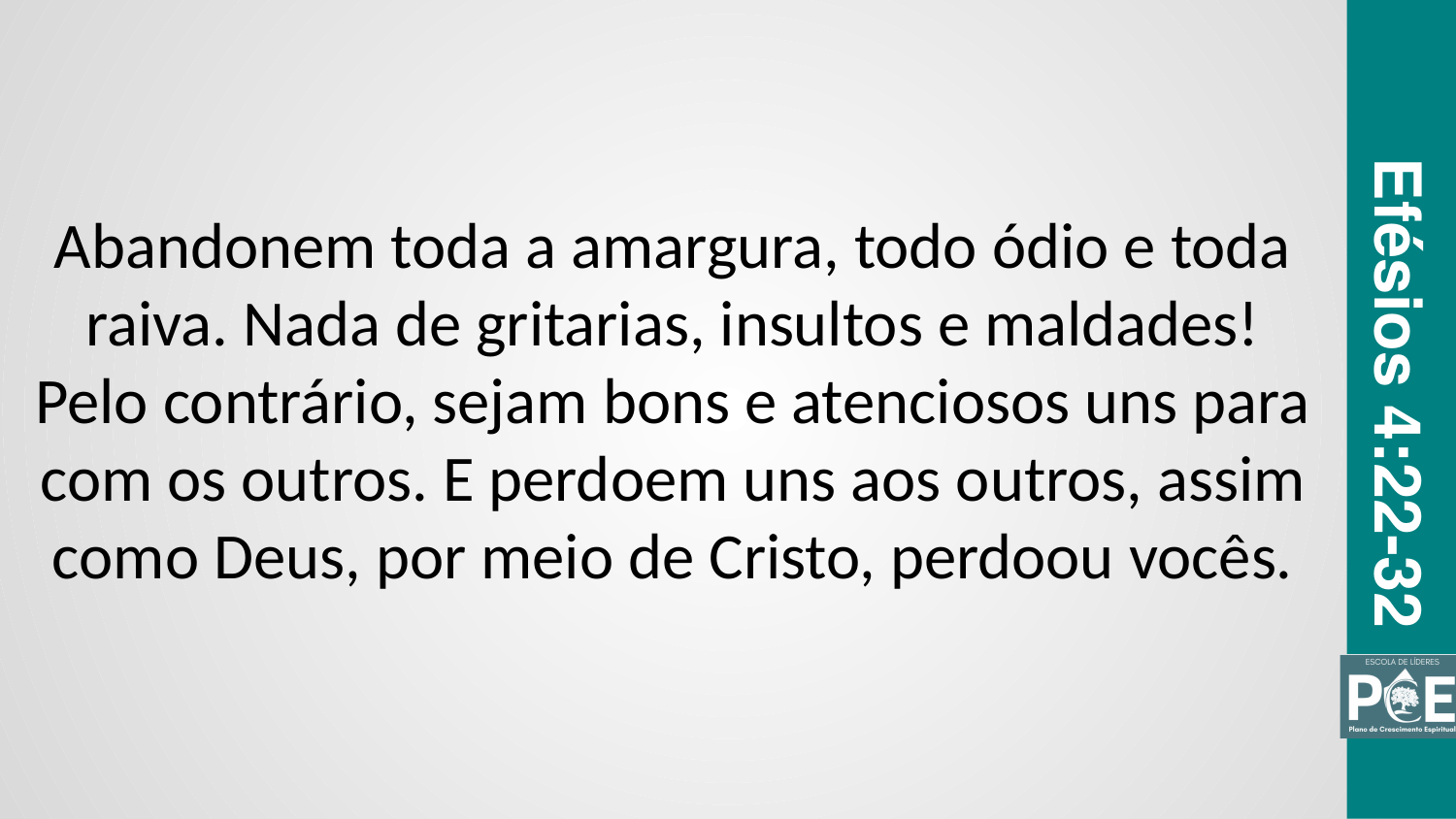

Abandonem toda a amargura, todo ódio e toda raiva. Nada de gritarias, insultos e maldades! Pelo contrário, sejam bons e atenciosos uns para com os outros. E perdoem uns aos outros, assim como Deus, por meio de Cristo, perdoou vocês.
Efésios 4:22-32